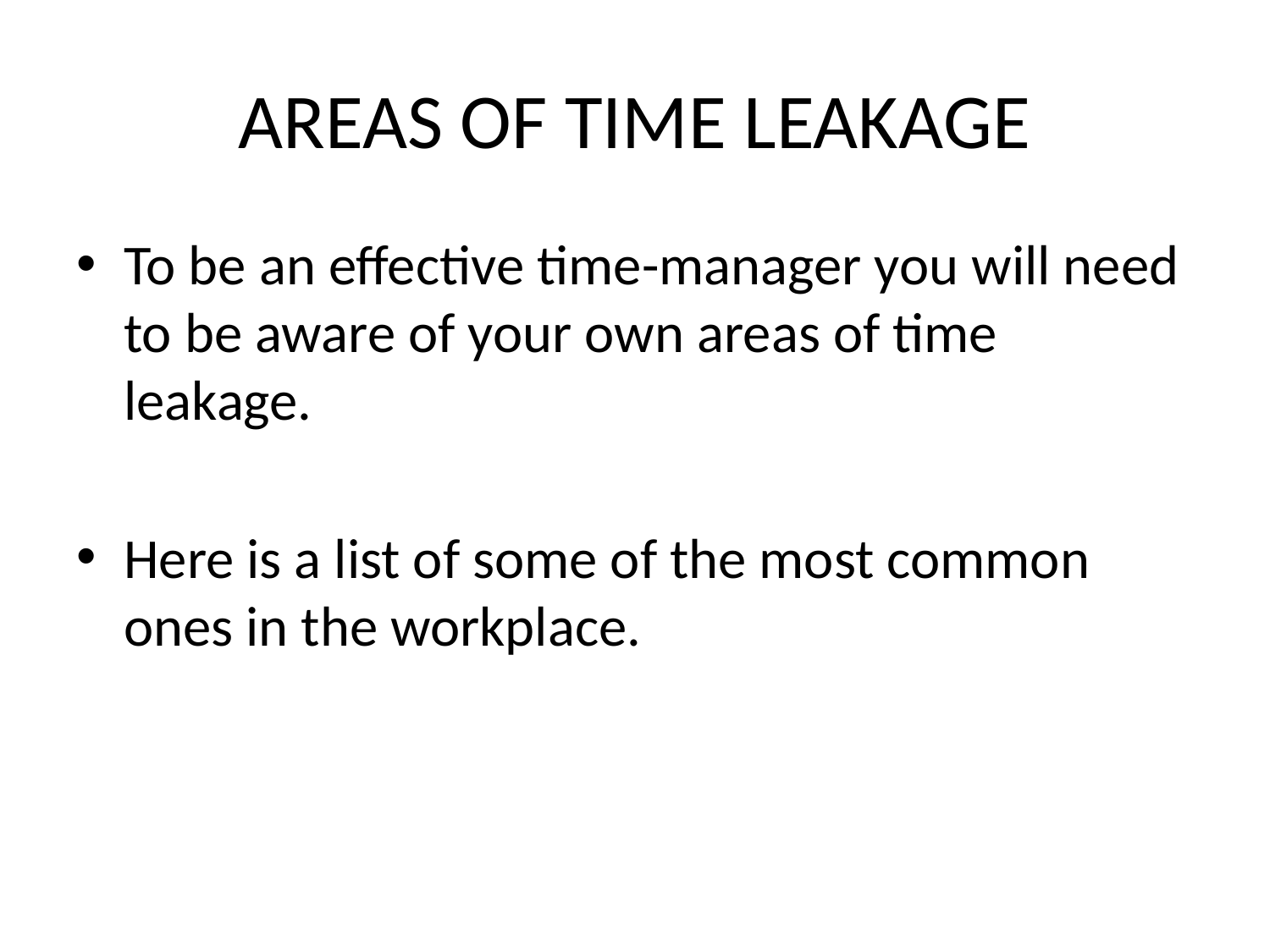

# AREAS OF TIME LEAKAGE
To be an effective time-manager you will need to be aware of your own areas of time leakage.

Here is a list of some of the most common ones in the workplace.